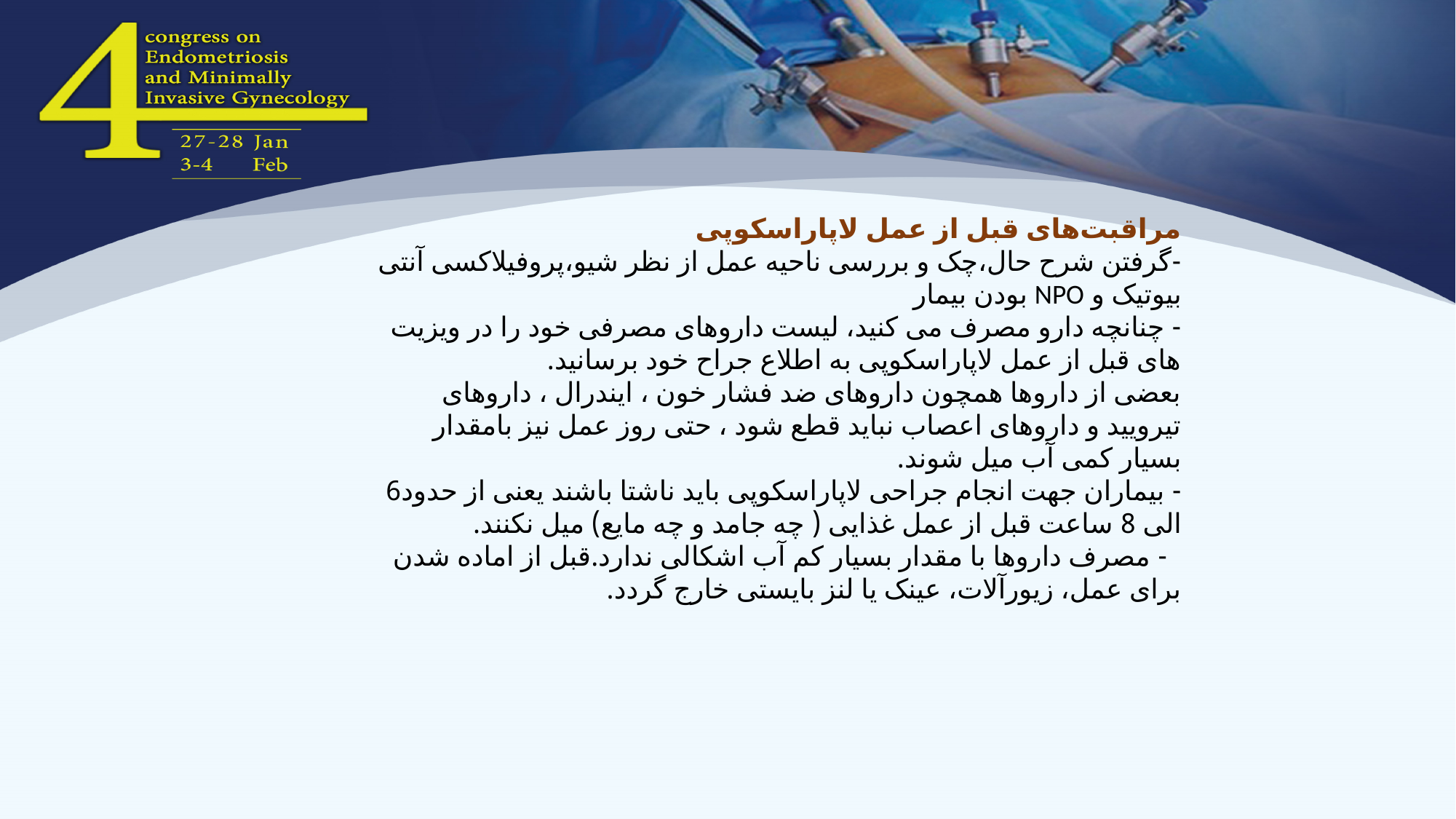

مراقبت‌های قبل از عمل لاپاراسکوپی
-گرفتن شرح حال،چک و بررسی ناحیه عمل از نظر شیو،پروفیلاکسی آنتی بیوتیک و NPO بودن بیمار
- چنانچه دارو مصرف می کنید، لیست داروهای مصرفی خود را در ویزیت های قبل از عمل لاپاراسکوپی به اطلاع جراح خود برسانید.
بعضی از داروها همچون داروهای ضد فشار خون ، ایندرال ، داروهای تیرویید و داروهای اعصاب نباید قطع شود ، حتی روز عمل نیز بامقدار بسیار کمی آب میل شوند.
- بیماران جهت انجام جراحی لاپاراسکوپی باید ناشتا باشند یعنی از حدود6 الی 8 ساعت قبل از عمل غذایی ( چه جامد و چه مایع) میل نکنند.
  - مصرف داروها با مقدار بسیار کم آب اشکالی ندارد.قبل از اماده شدن برای عمل، زیورآلات، عینک یا لنز بایستی خارج گردد.